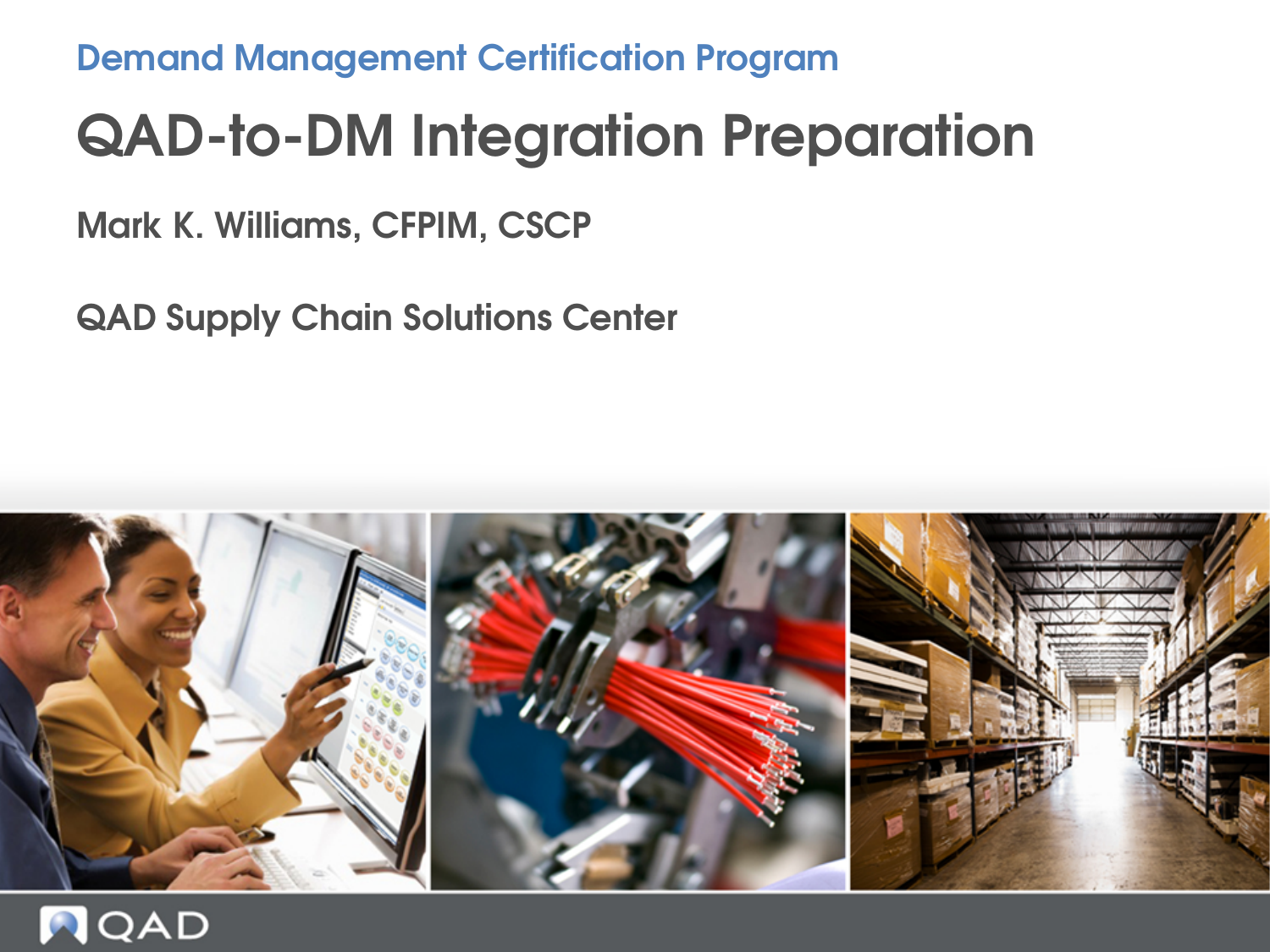

Demand Management Certification Program
# QAD-to-DM Integration Preparation
Mark K. Williams, CFPIM, CSCP
QAD Supply Chain Solutions Center